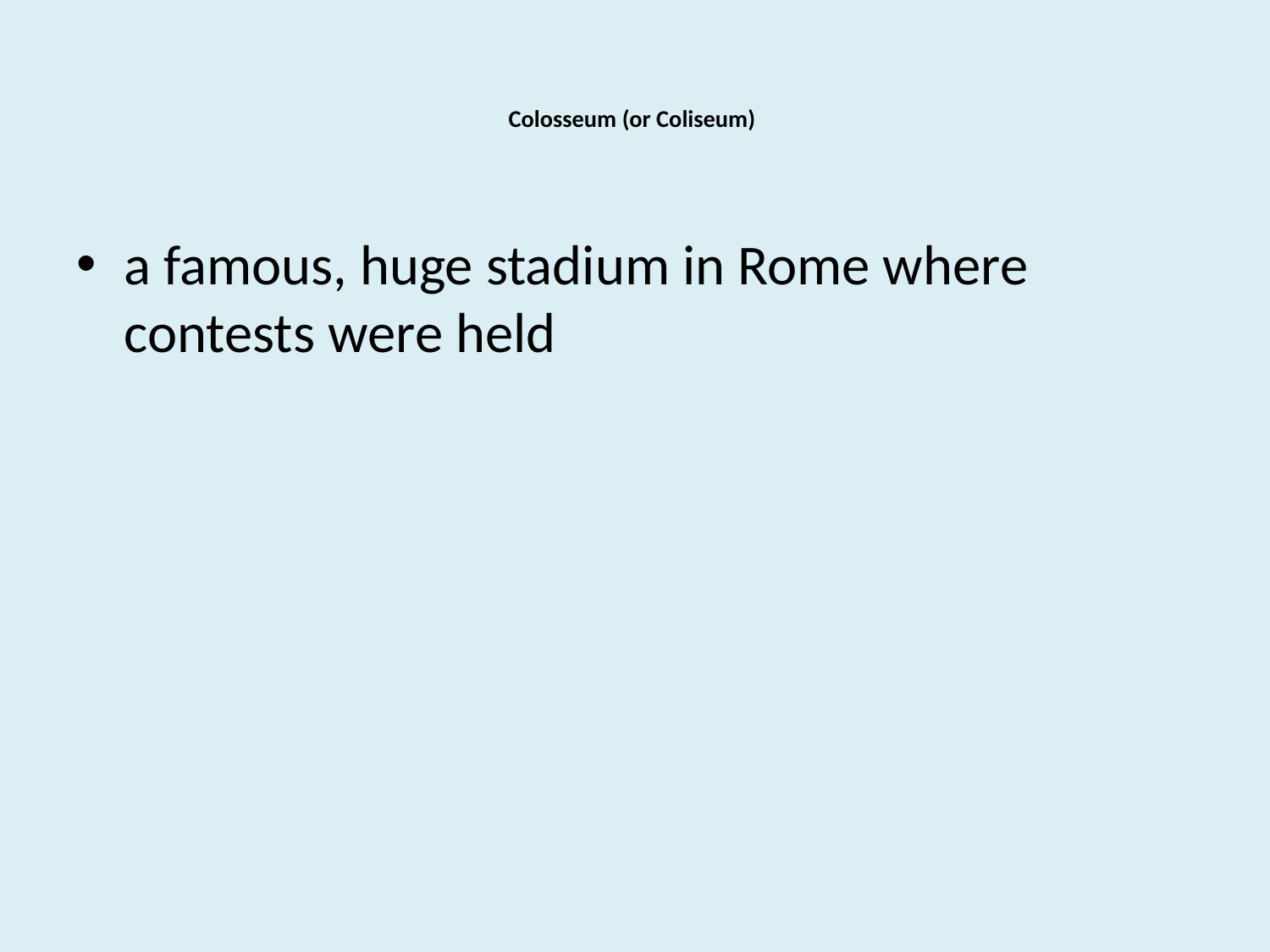

# Colosseum (or Coliseum)
a famous, huge stadium in Rome where contests were held